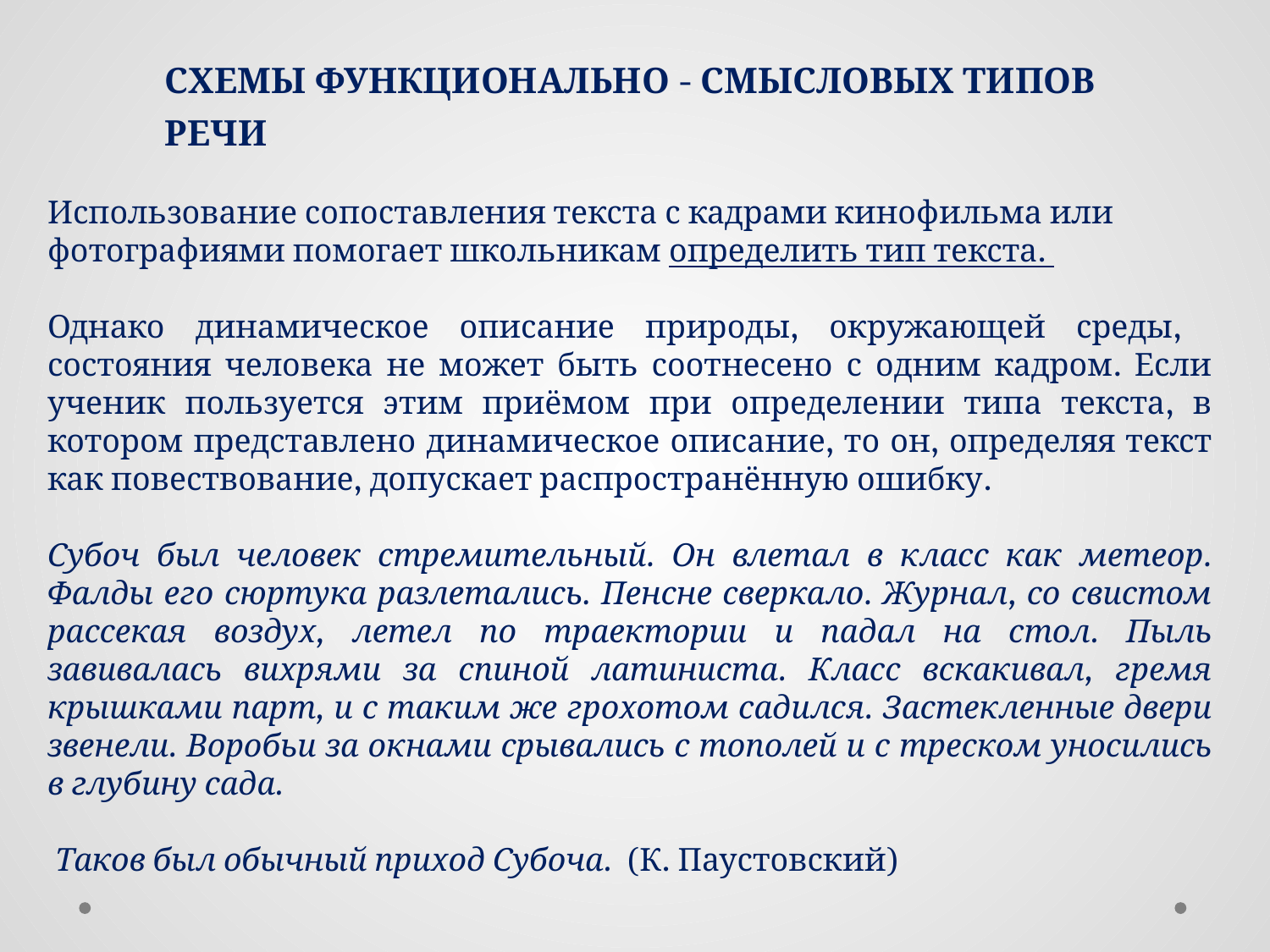

Схемы функционально - смысловых типов речи
Использование сопоставления текста с кадрами кинофильма или фотографиями помогает школьникам определить тип текста.

Однако динамическое описание природы, окружающей среды,
состояния человека не может быть соотнесено с одним кадром. Если ученик пользуется этим приёмом при определении типа текста, в котором представлено динамическое описание, то он, определяя текст как повествование, допускает распространённую ошибку.

Субоч был человек стремительный. Он влетал в класс как метеор. Фалды его сюртука разлетались. Пенсне сверкало. Журнал, со свистом рассекая воздух, летел по траектории и падал на стол. Пыль завивалась вихрями за спиной латиниста. Класс вскакивал, гремя крышками парт, и с таким же грохотом садился. Застекленные двери звенели. Воробьи за окнами срывались с тополей и с треском уносились в глубину сада.

 Таков был обычный приход Субоча.  (К. Паустовский)